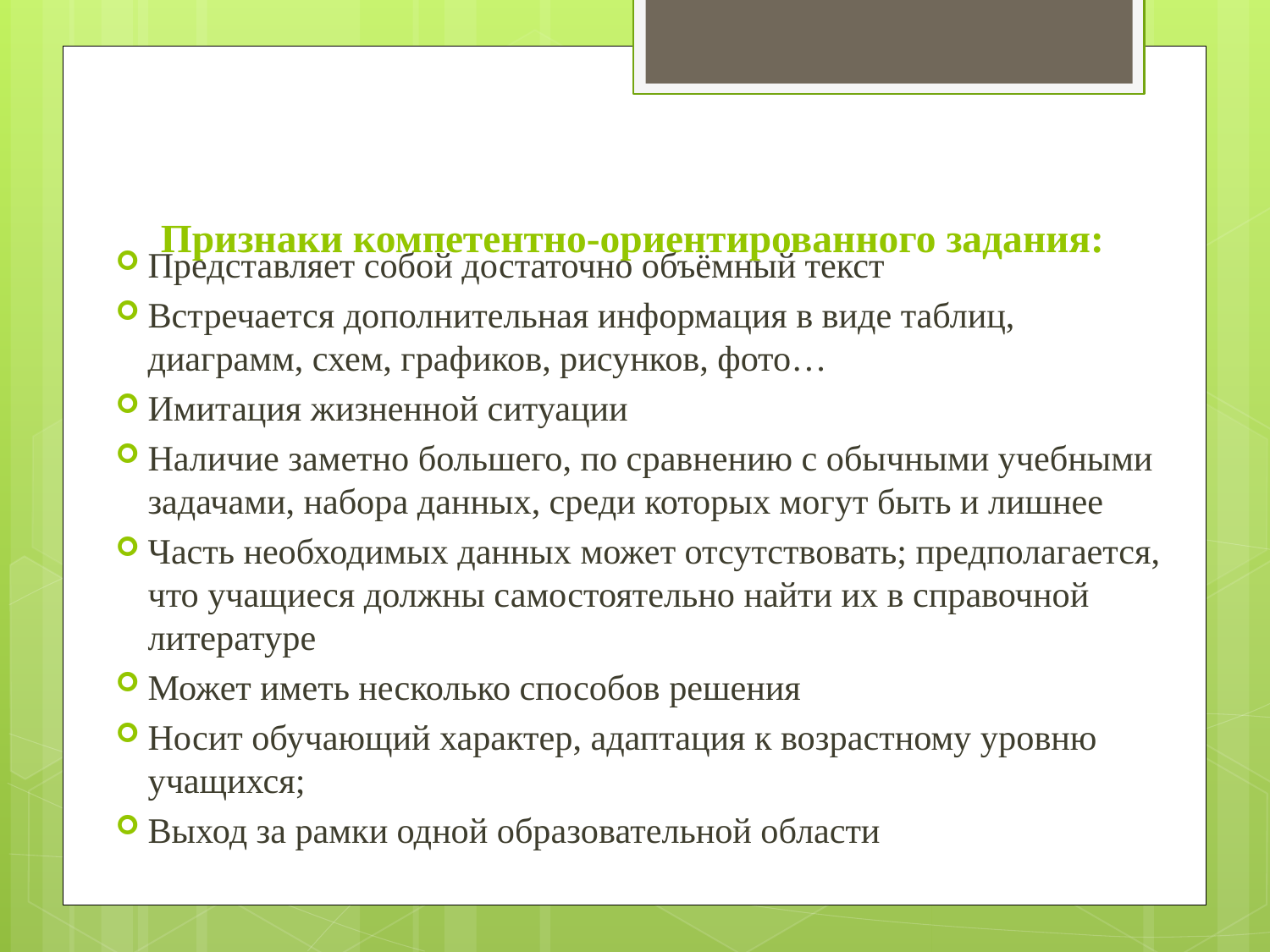

# Признаки компетентно-ориентированного задания:
Представляет собой достаточно объёмный текст
Встречается дополнительная информация в виде таблиц, диаграмм, схем, графиков, рисунков, фото…
Имитация жизненной ситуации
Наличие заметно большего, по сравнению с обычными учебными задачами, набора данных, среди которых могут быть и лишнее
Часть необходимых данных может отсутствовать; предполагается, что учащиеся должны самостоятельно найти их в справочной литературе
Может иметь несколько способов решения
Носит обучающий характер, адаптация к возрастному уровню учащихся;
Выход за рамки одной образовательной области